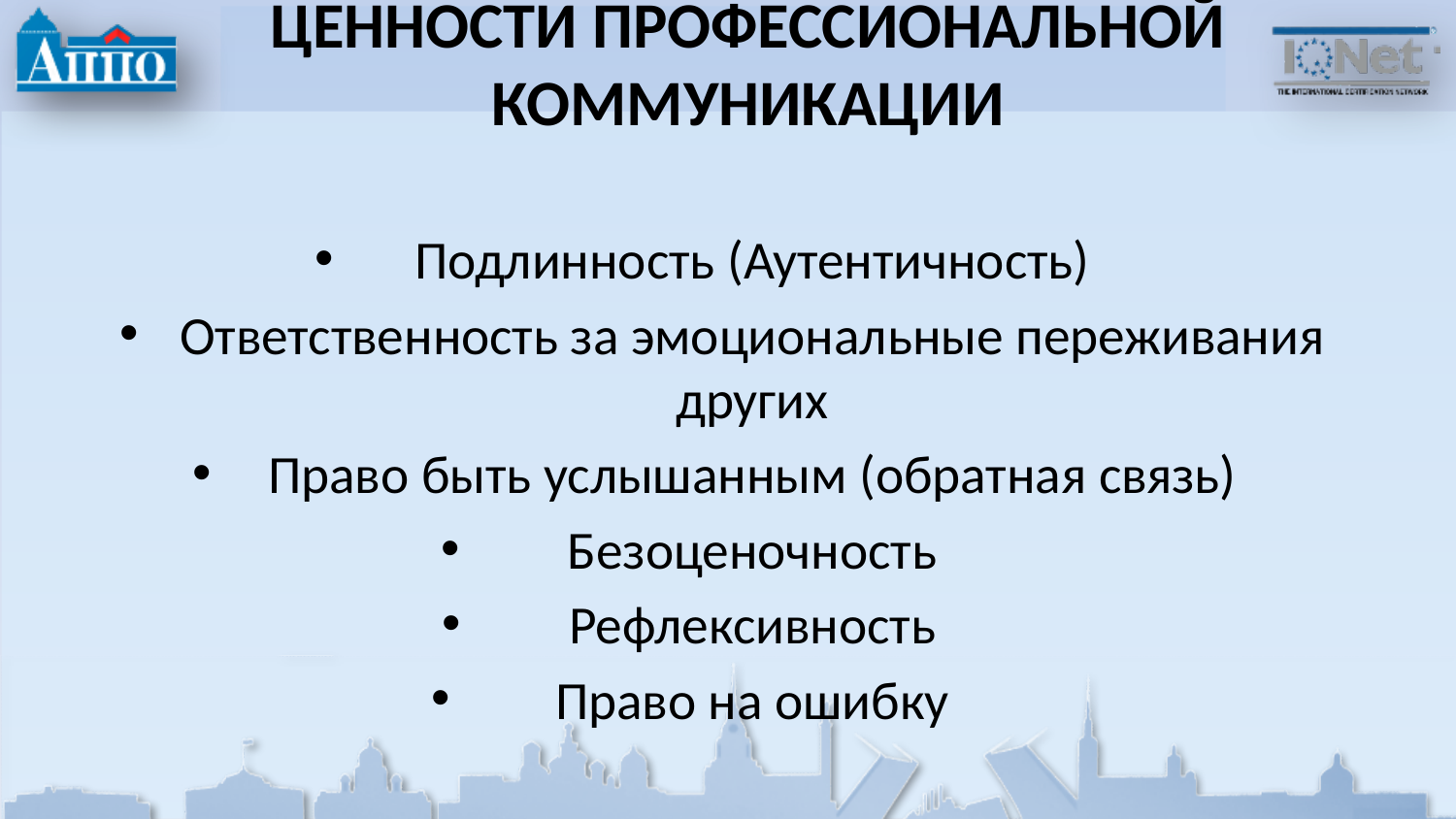

# ЦЕННОСТИ ПРОФЕССИОНАЛЬНОЙ КОММУНИКАЦИИ
Подлинность (Аутентичность)
Ответственность за эмоциональные переживания других
Право быть услышанным (обратная связь)
Безоценочность
Рефлексивность
Право на ошибку